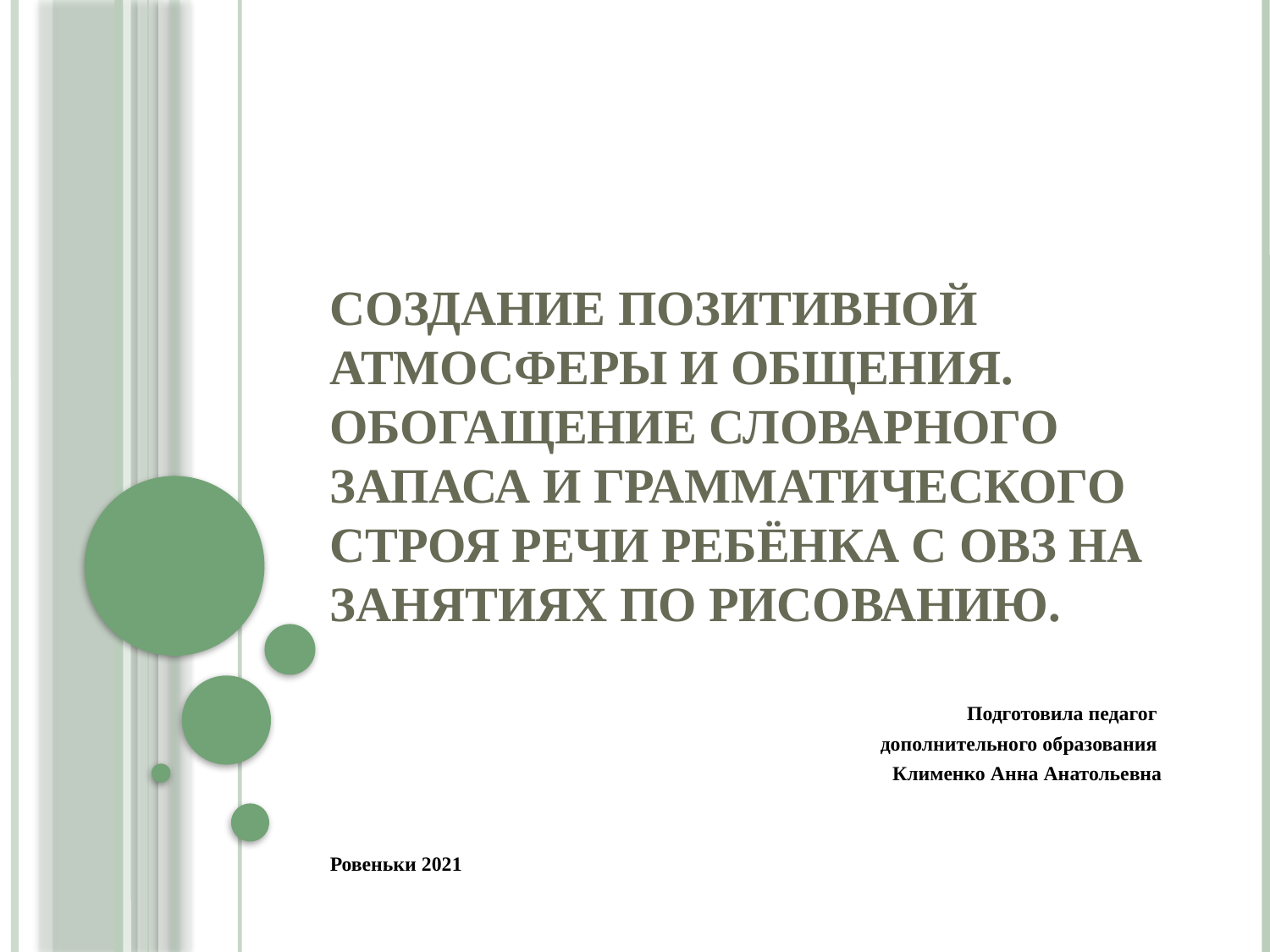

# Создание позитивной атмосферы и общения. Обогащение словарного запаса и грамматического строя речи ребёнка с ОВЗ на занятиях по рисованию.
Подготовила педагог
дополнительного образования
Клименко Анна Анатольевна

Ровеньки 2021